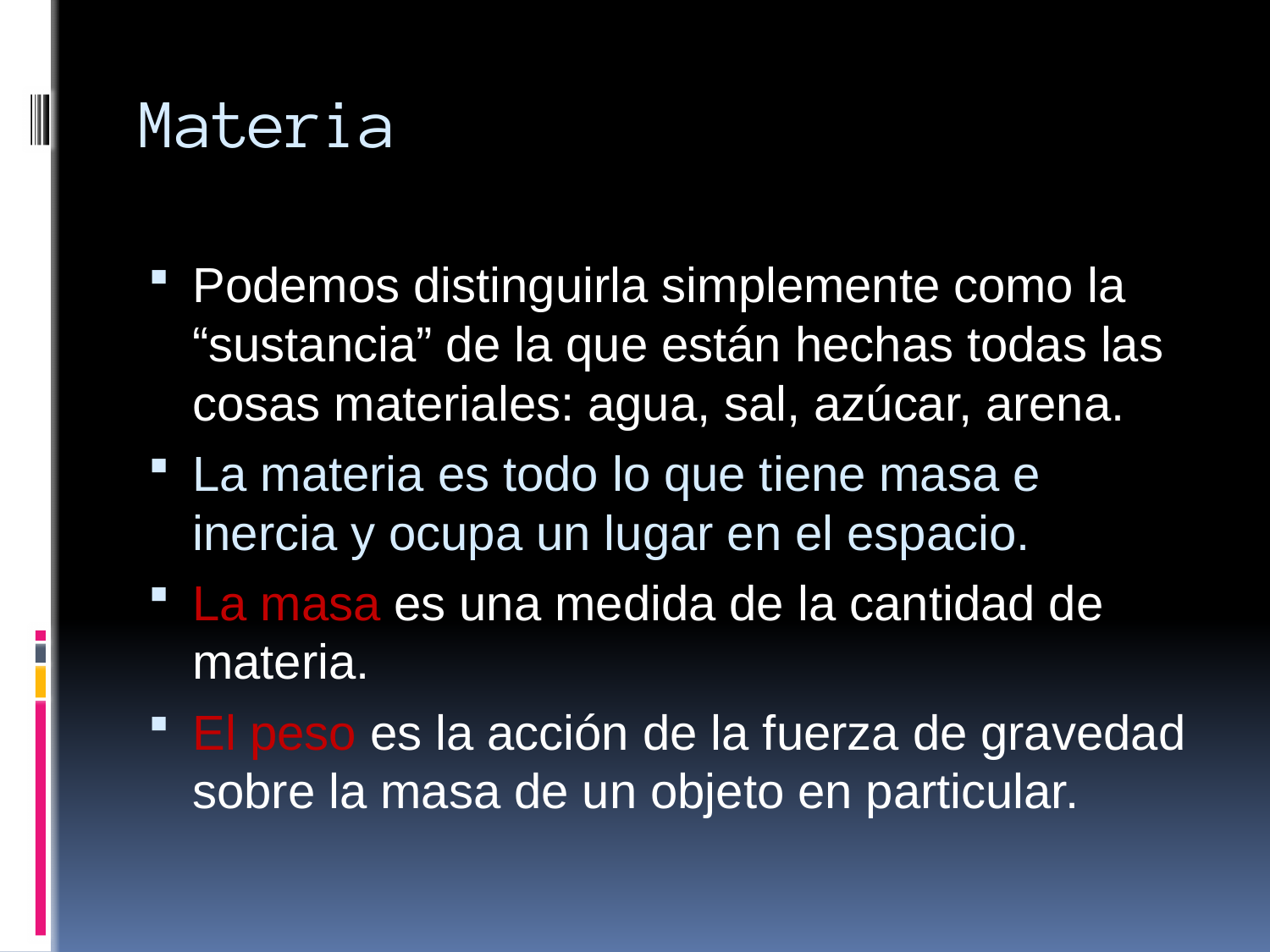

# Materia
Podemos distinguirla simplemente como la “sustancia” de la que están hechas todas las cosas materiales: agua, sal, azúcar, arena.
La materia es todo lo que tiene masa e inercia y ocupa un lugar en el espacio.
La masa es una medida de la cantidad de materia.
El peso es la acción de la fuerza de gravedad sobre la masa de un objeto en particular.